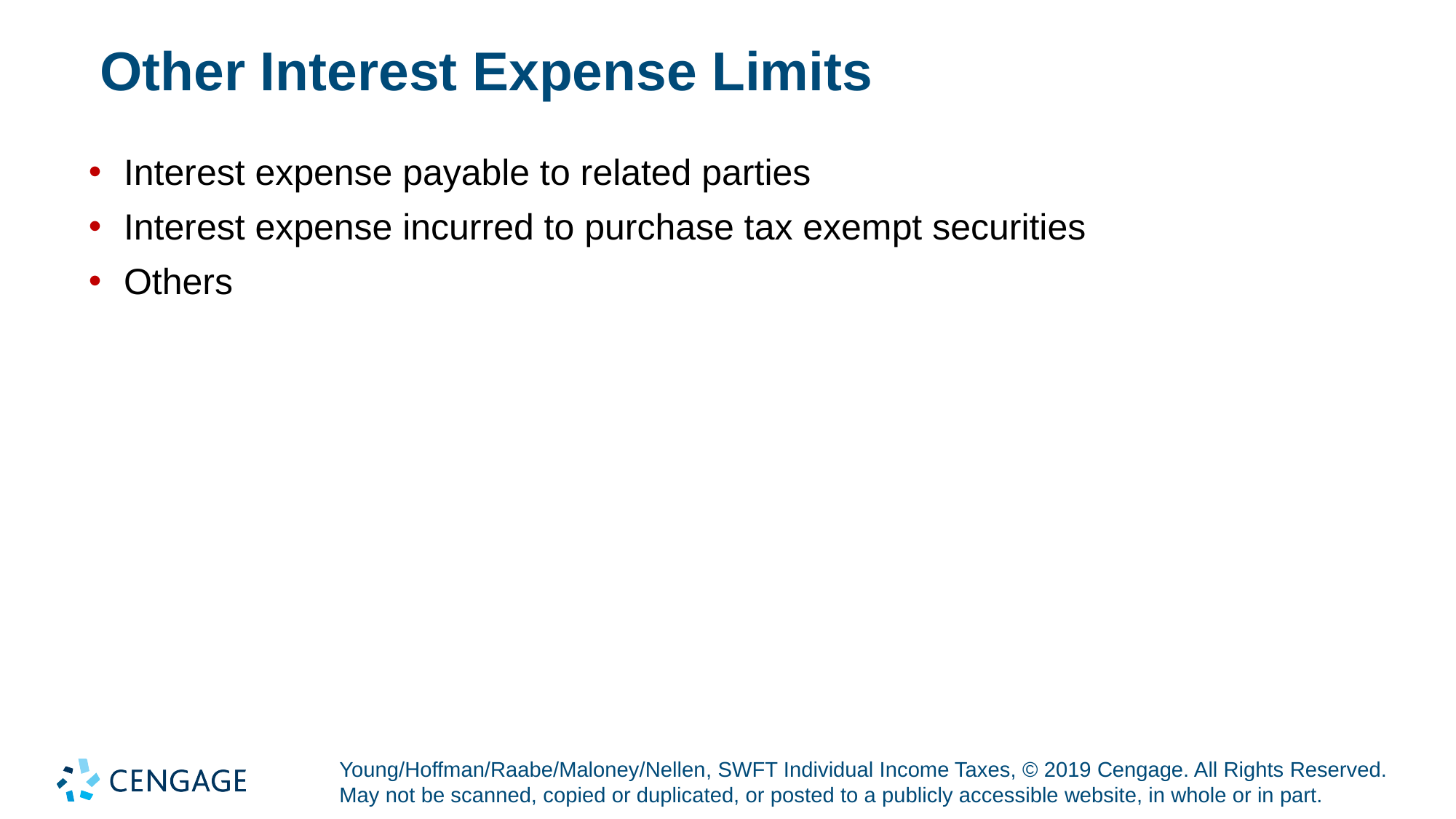

# Other Interest Expense Limits
Interest expense payable to related parties
Interest expense incurred to purchase tax exempt securities
Others